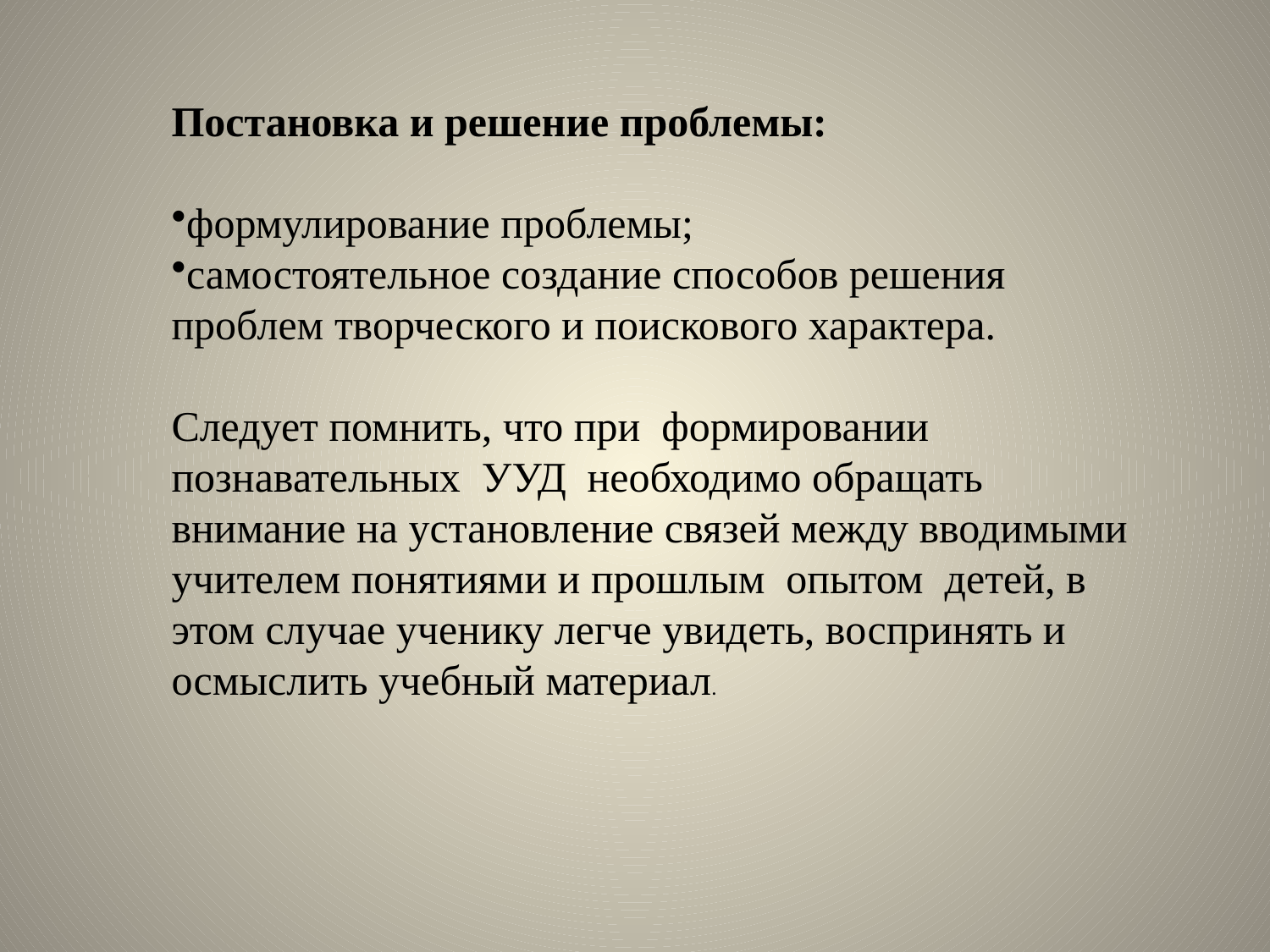

Постановка и решение проблемы:

формулирование проблемы;
самостоятельное создание способов решения проблем творческого и поискового характера.

Следует помнить, что при  формировании  познавательных  УУД  необходимо обращать внимание на установление связей между вводимыми учителем понятиями и прошлым  опытом  детей, в этом случае ученику легче увидеть, воспринять и осмыслить учебный материал.